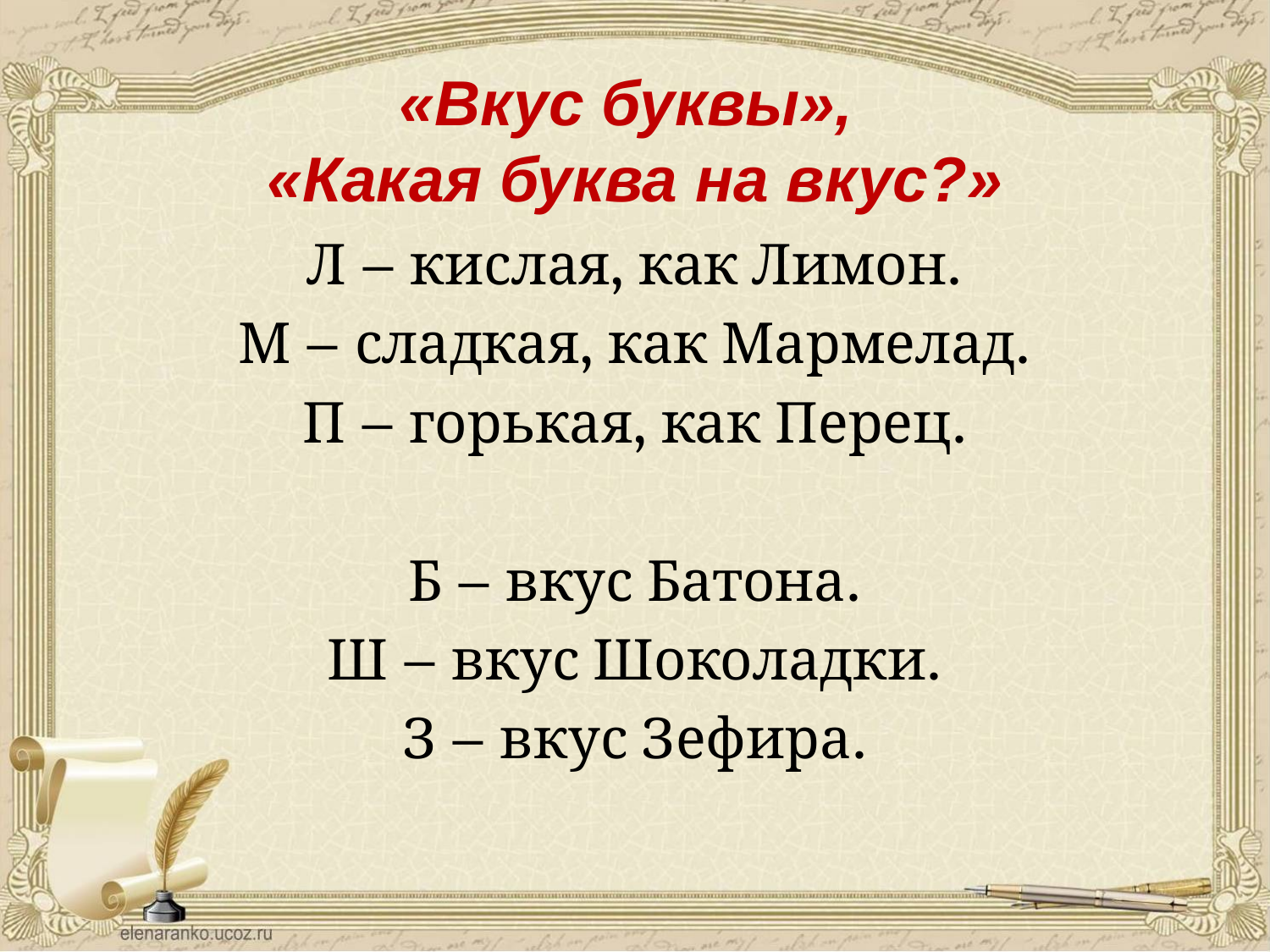

# «Вкус буквы», «Какая буква на вкус?»
Л – кислая, как Лимон.
М – сладкая, как Мармелад.
П – горькая, как Перец.

Б – вкус Батона.
Ш – вкус Шоколадки.
З – вкус Зефира.